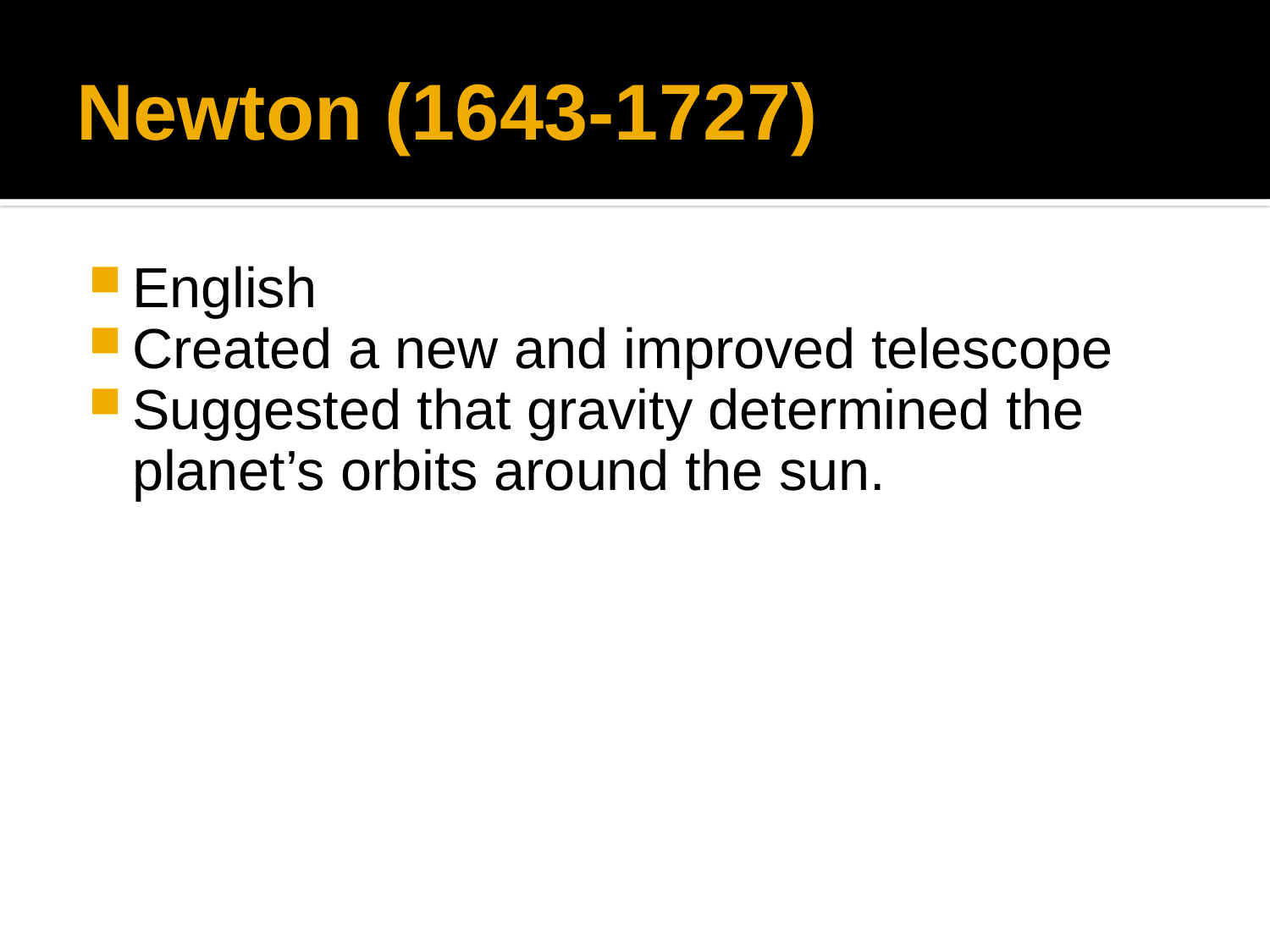

# Newton (1643-1727)
English
Created a new and improved telescope
Suggested that gravity determined the planet’s orbits around the sun.